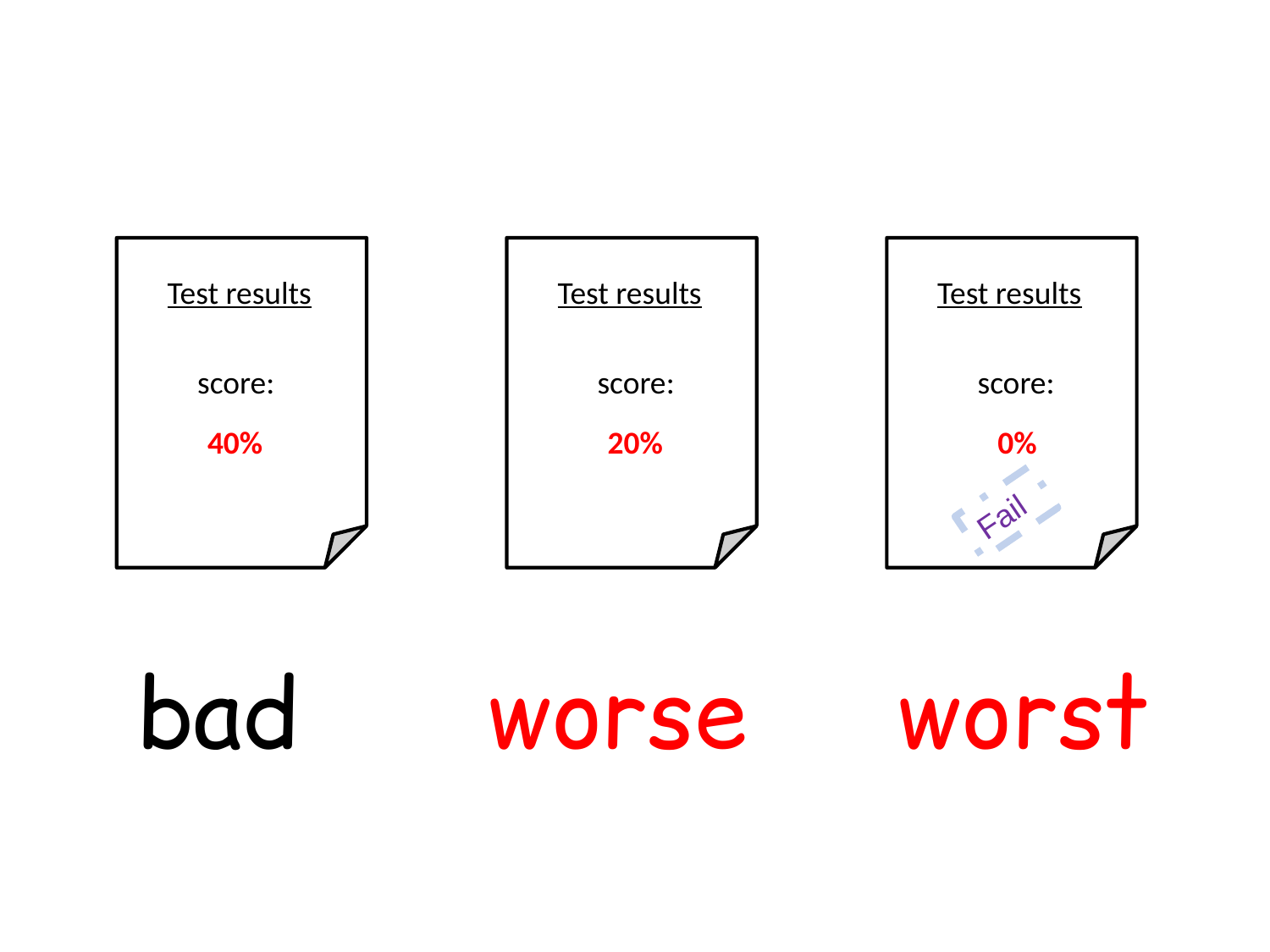

Test results
Test results
Test results
score:
score:
score:
40%
20%
0%
Fail
bad
worse
worst